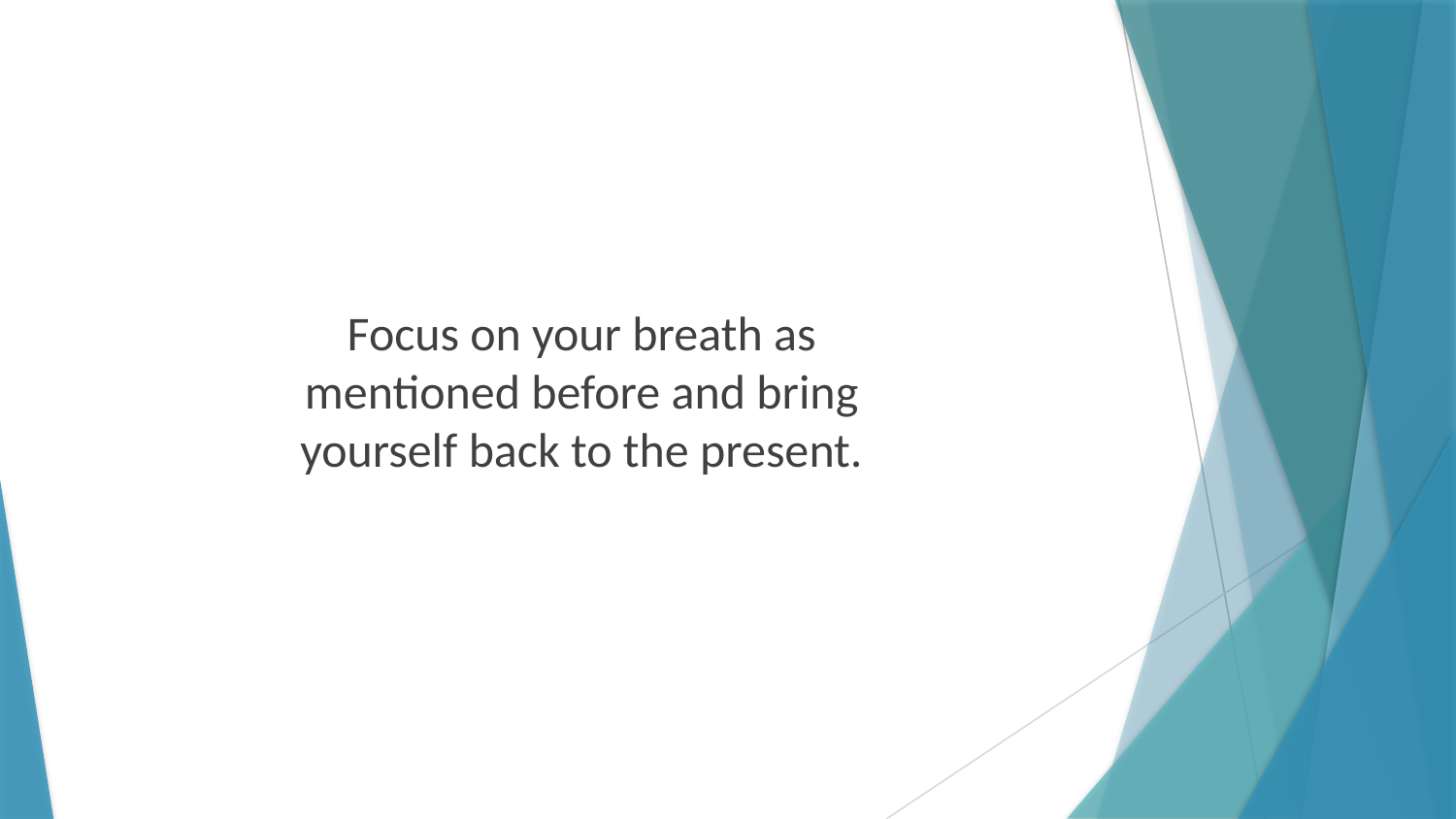

Focus on your breath as mentioned before and bring yourself back to the present.